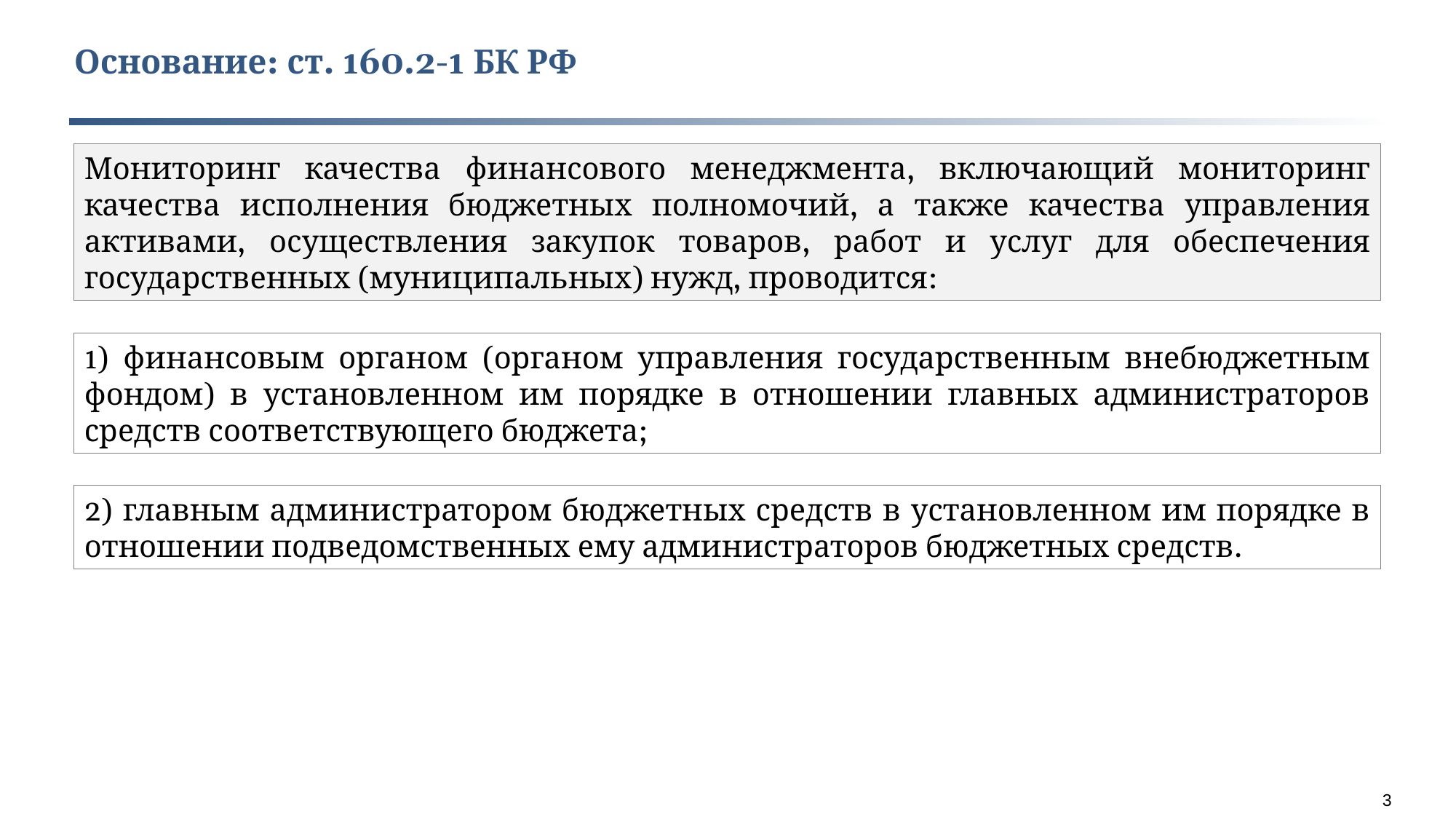

Основание: ст. 160.2-1 БК РФ
Мониторинг качества финансового менеджмента, включающий мониторинг качества исполнения бюджетных полномочий, а также качества управления активами, осуществления закупок товаров, работ и услуг для обеспечения государственных (муниципальных) нужд, проводится:
1) финансовым органом (органом управления государственным внебюджетным фондом) в установленном им порядке в отношении главных администраторов средств соответствующего бюджета;
2) главным администратором бюджетных средств в установленном им порядке в отношении подведомственных ему администраторов бюджетных средств.